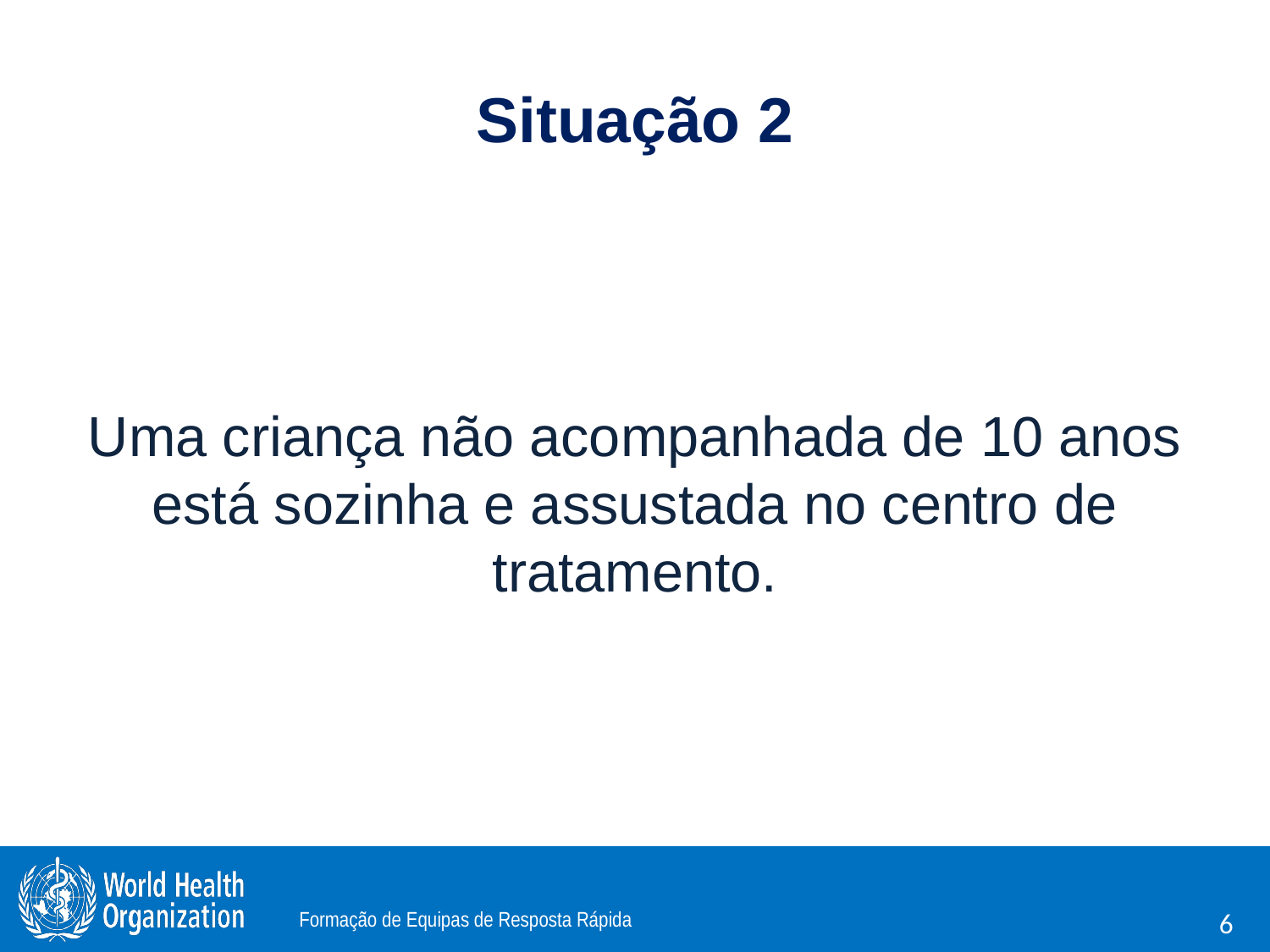

# Situação 2
Uma criança não acompanhada de 10 anos está sozinha e assustada no centro de tratamento.